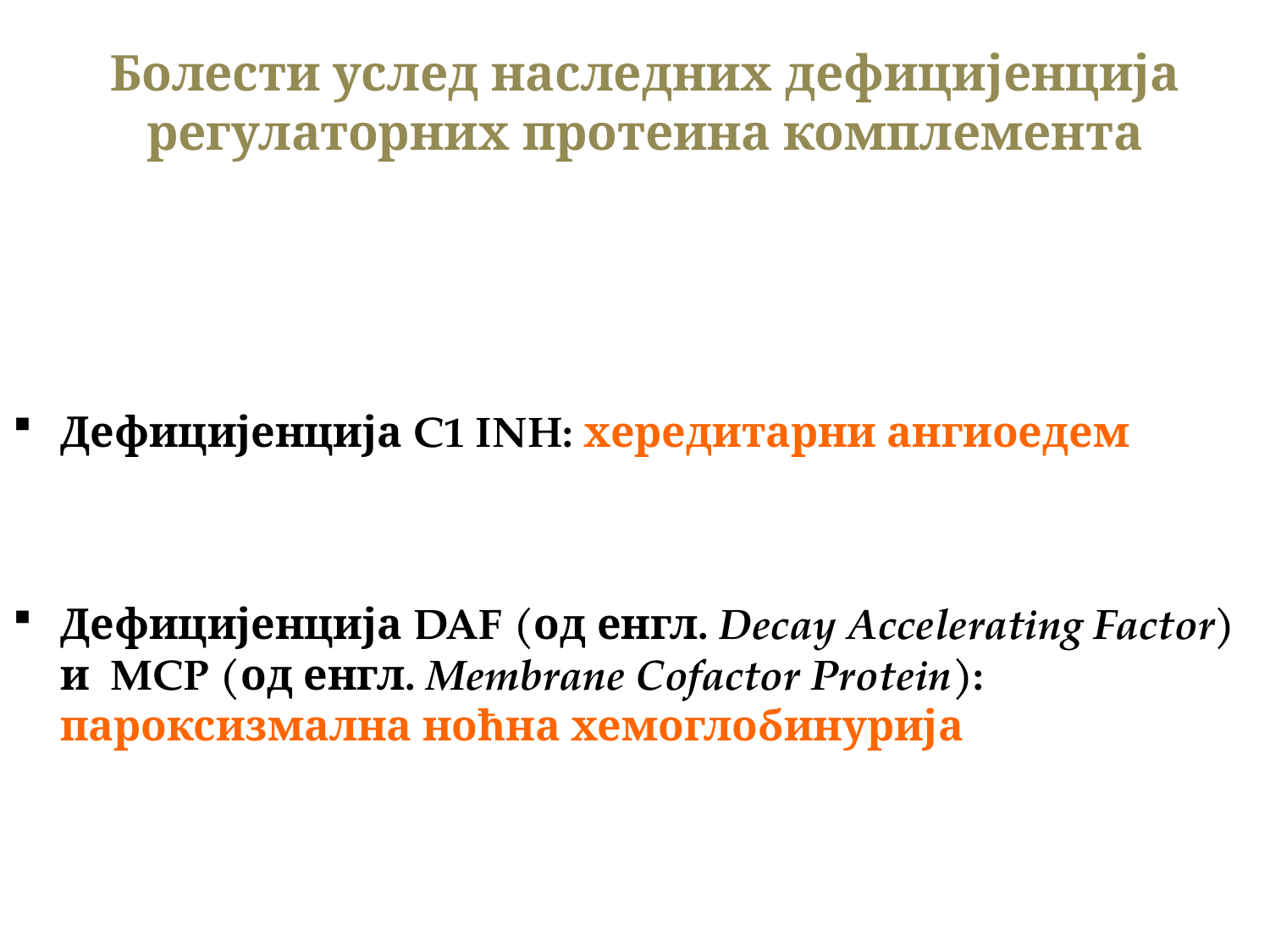

# Болести услед наследних дефицијенција регулаторних протеина комплемента

Дефицијенција C1 INH: хередитарни ангиоедем

Дефицијенција DAF (од енгл. Decay Accelerating Factor) и  MCP (од енгл. Membrane Cofactor Protein): пароксизмална ноћна хемоглобинурија